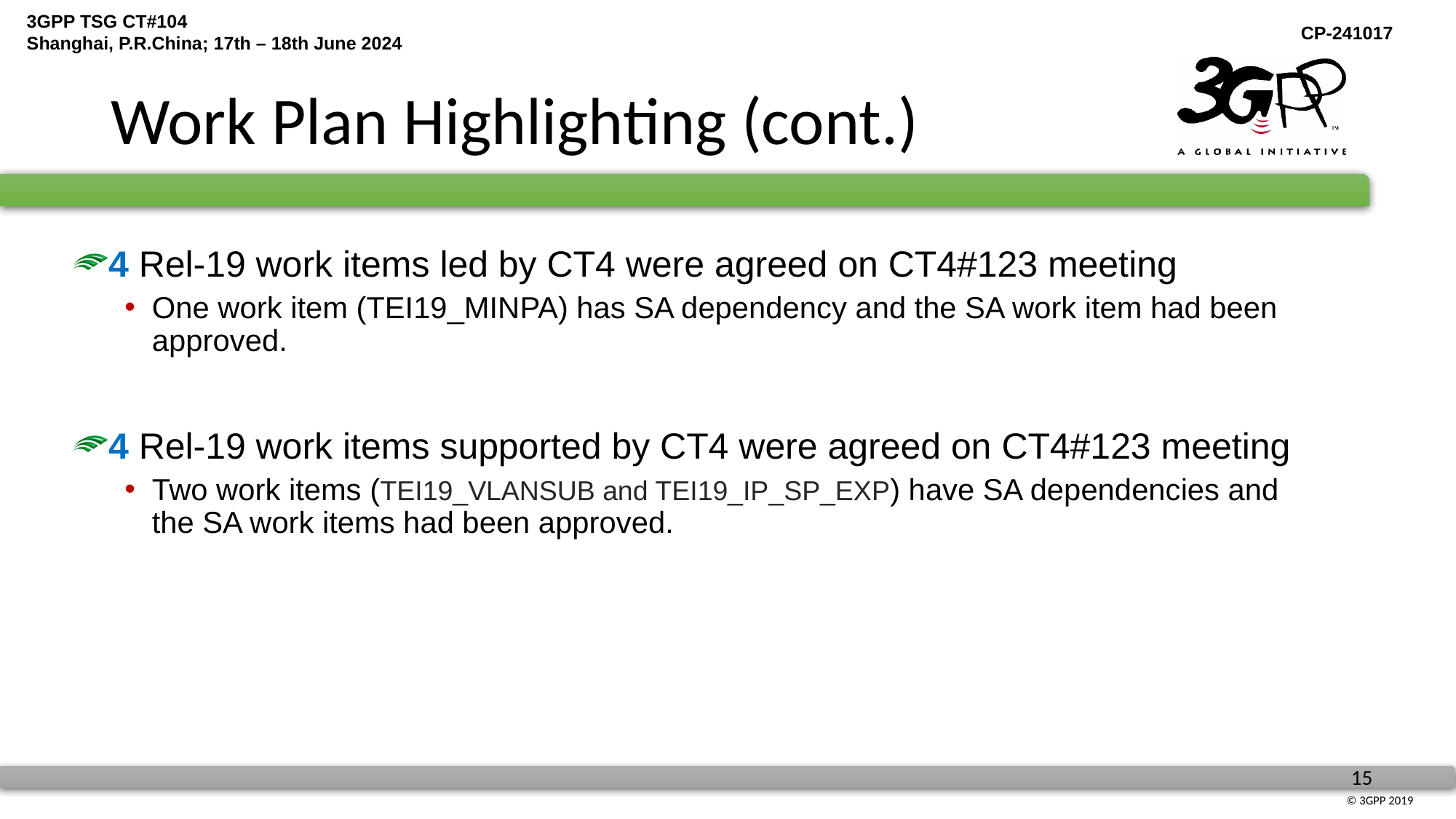

# Work Plan Highlighting (cont.)
4 Rel-19 work items led by CT4 were agreed on CT4#123 meeting
One work item (TEI19_MINPA) has SA dependency and the SA work item had been approved.

4 Rel-19 work items supported by CT4 were agreed on CT4#123 meeting
Two work items (TEI19_VLANSUB and TEI19_IP_SP_EXP) have SA dependencies and the SA work items had been approved.